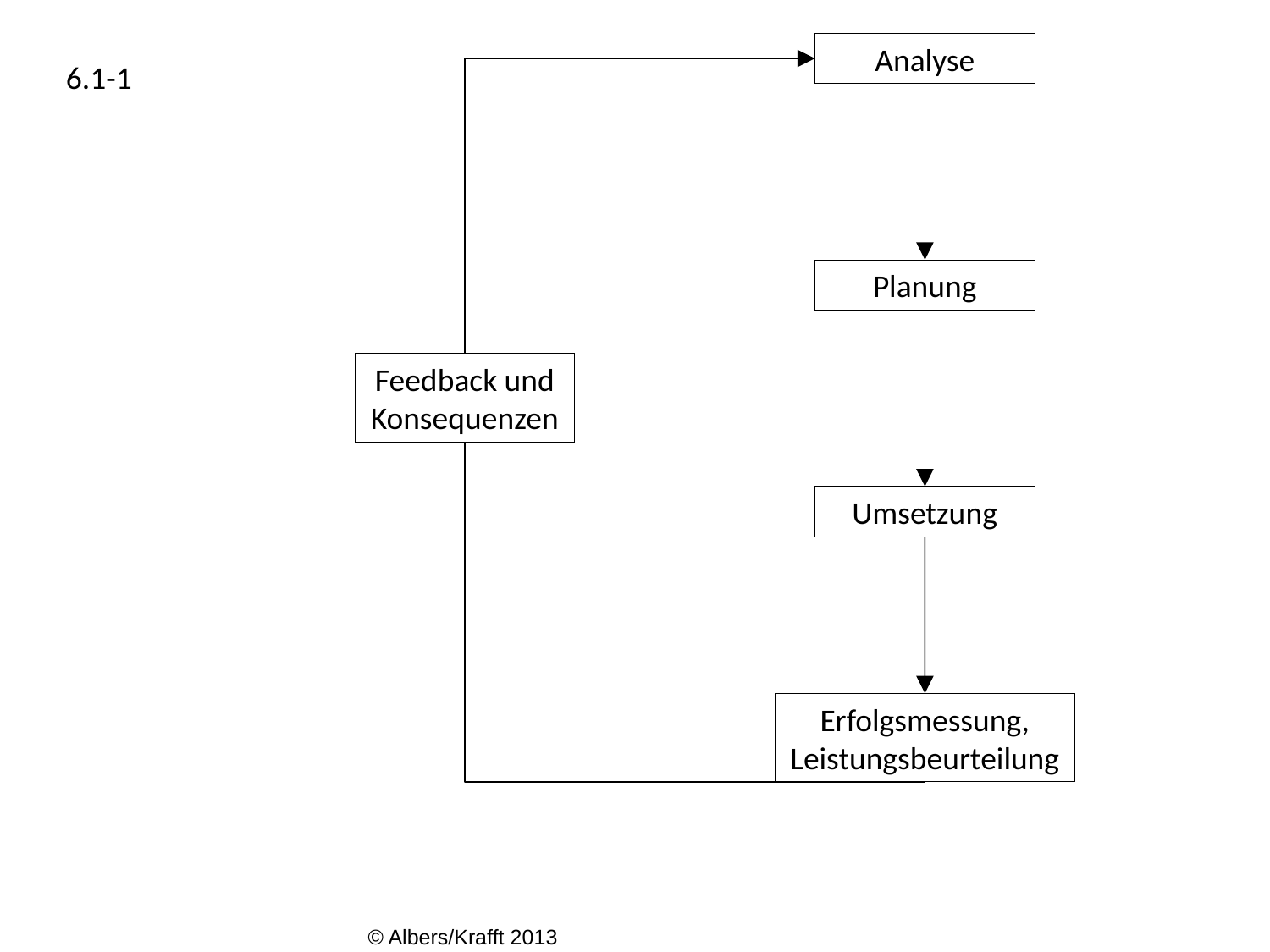

Analyse
Planung
Feedback und Konsequenzen
Umsetzung
Erfolgsmessung,
Leistungsbeurteilung
6.1-1
© Albers/Krafft 2013